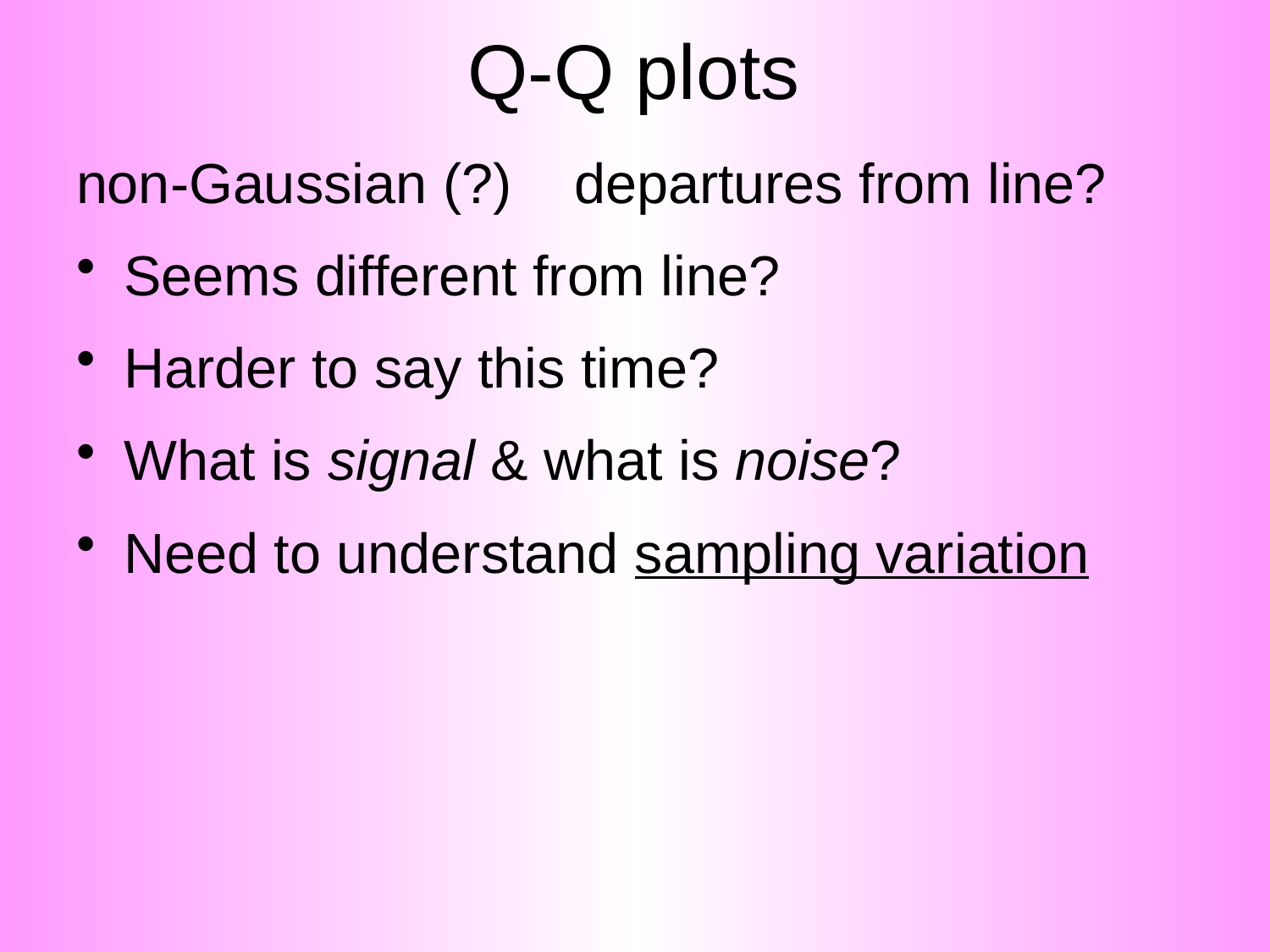

# Q-Q plots
non-Gaussian (?)    departures from line?
Seems different from line?
Harder to say this time?
What is signal & what is noise?
Need to understand sampling variation